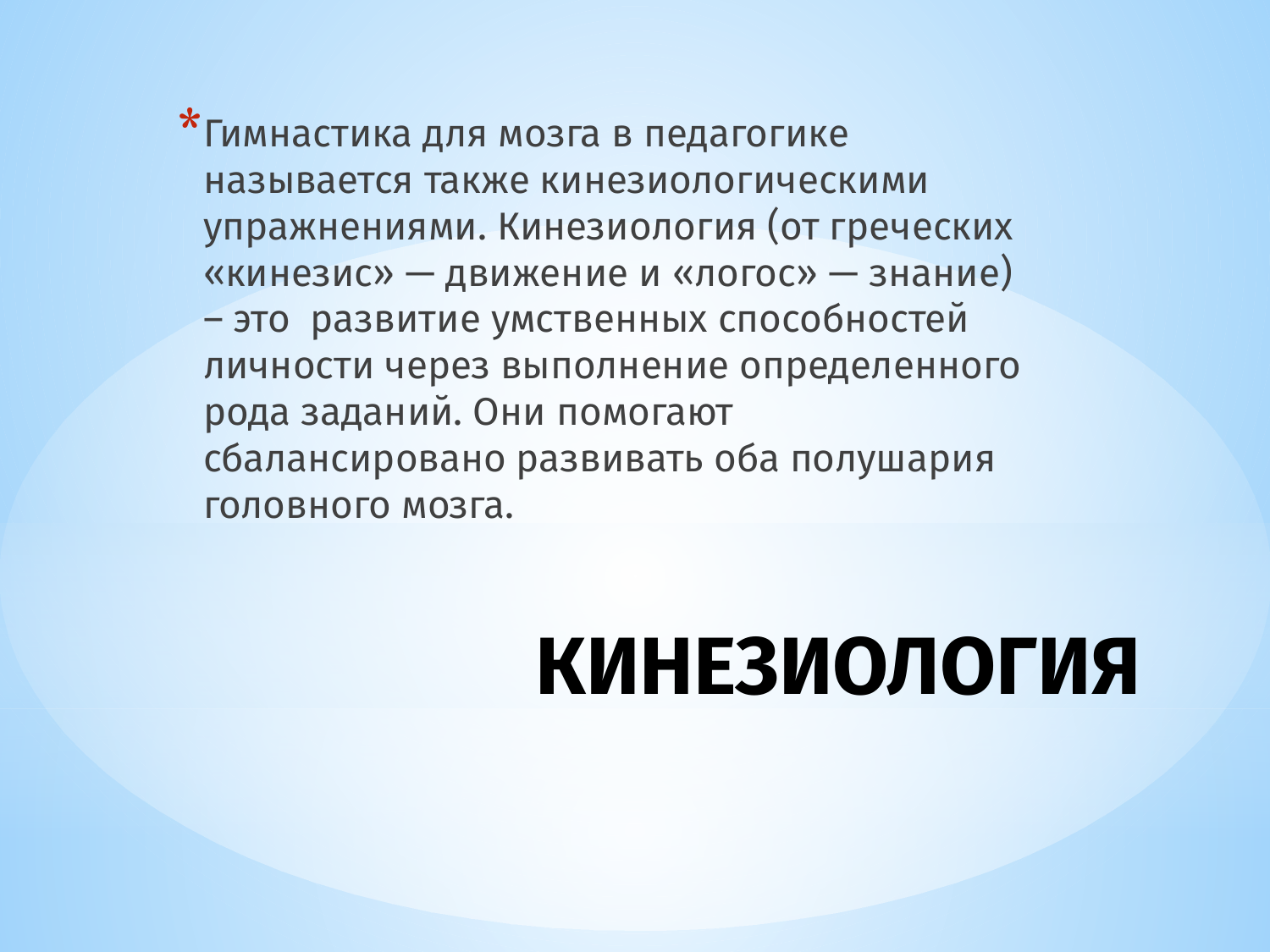

Гимнастика для мозга в педагогике называется также кинезиологическими упражнениями. Кинезиология (от греческих «кинезис» — движение и «логос» — знание) – это  развитие умственных способностей личности через выполнение определенного рода заданий. Они помогают сбалансировано развивать оба полушария головного мозга.

# КИНЕЗИОЛОГИЯ